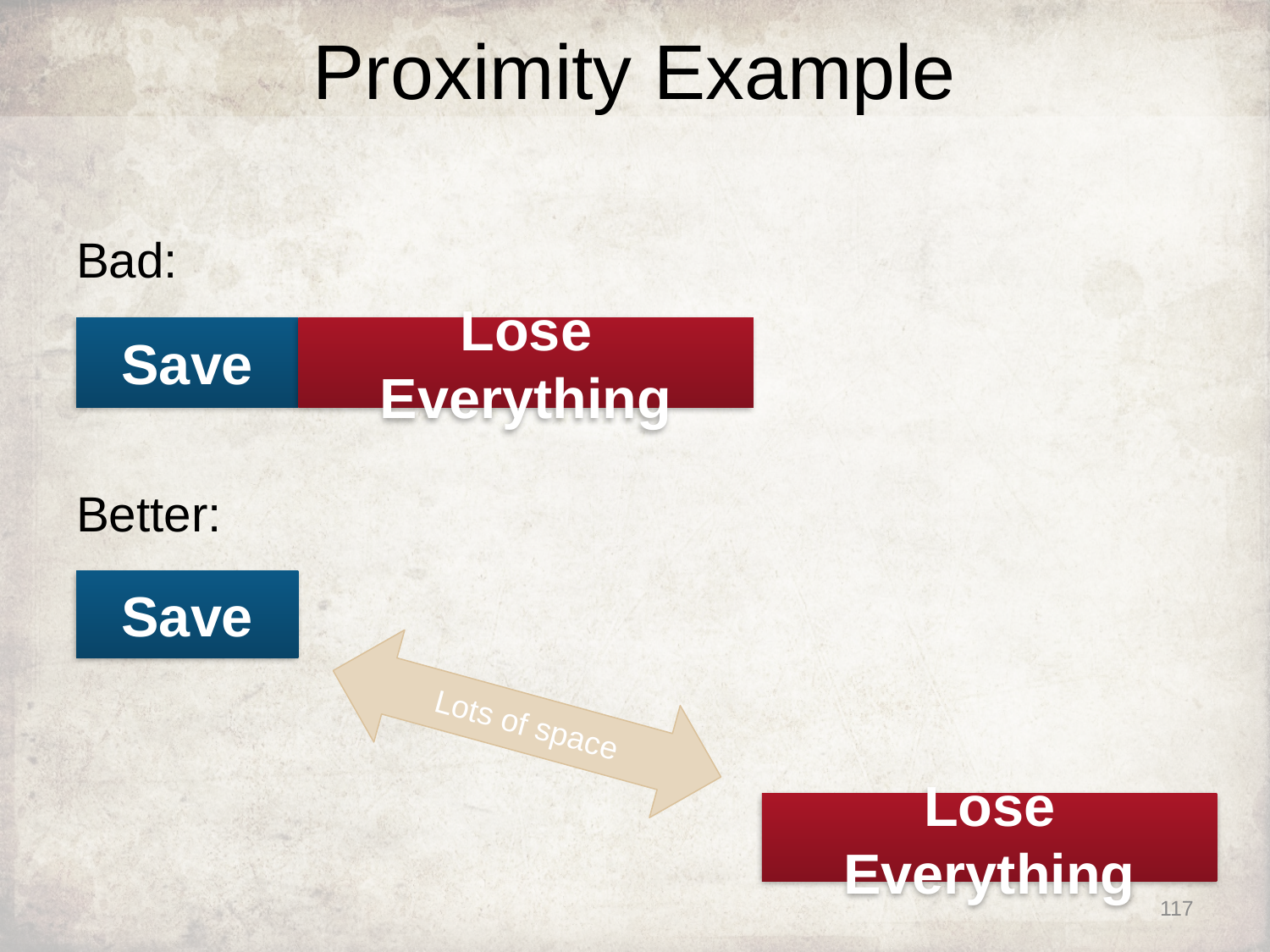

# Proximity Example
Bad:
Save
Lose Everything
Better:
Save
Lots of space
Lose Everything
117